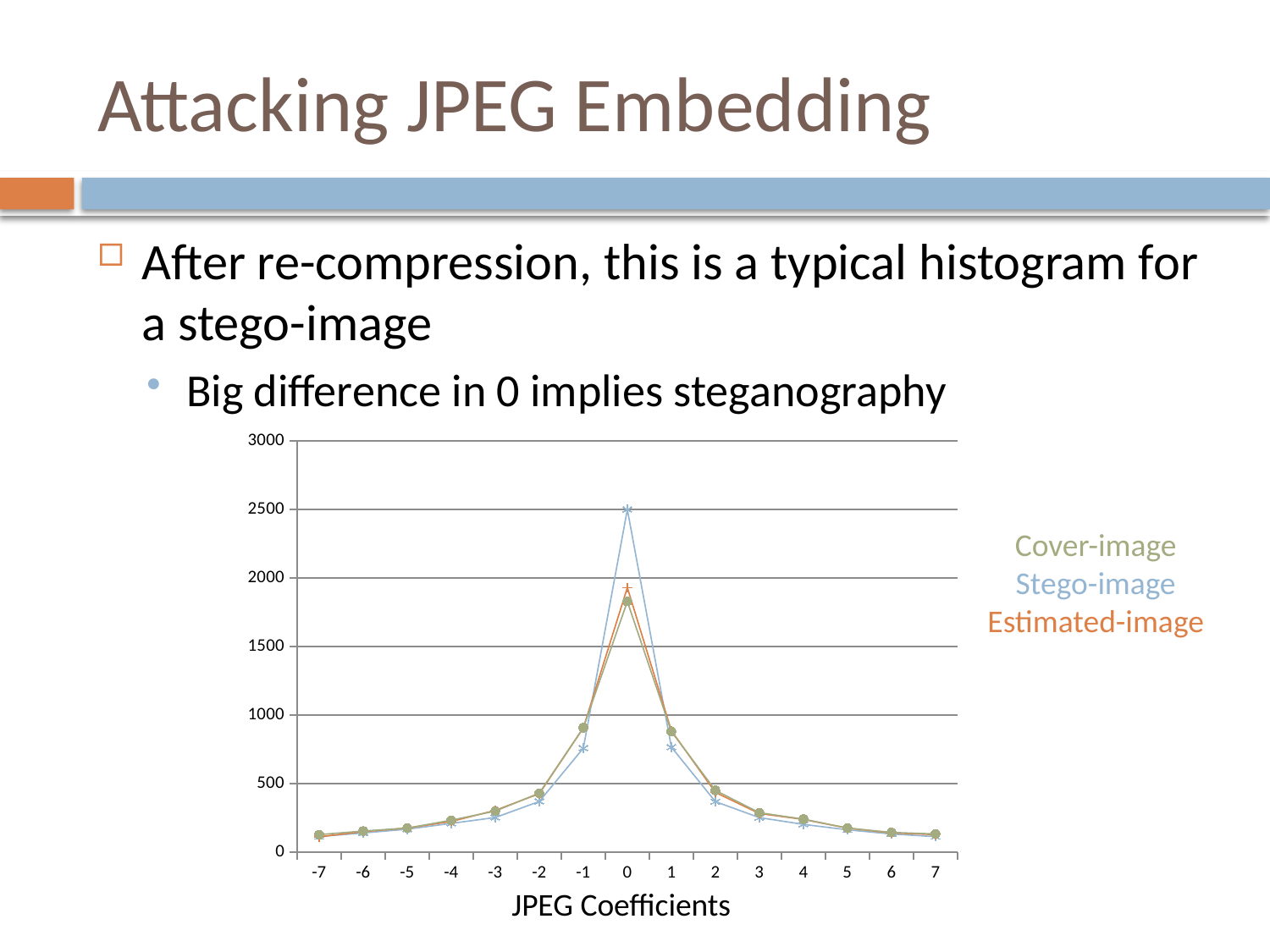

# Attacking JPEG Embedding
After re-compression, this is a typical histogram for a stego-image
Big difference in 0 implies steganography

### Chart

| Category |  |  |  |
|---|---|---|---|
| -7 | 113.0 | 111.0 | 127.0 |
| -6 | 139.0 | 149.0 | 153.0 |
| -5 | 167.0 | 175.0 | 175.0 |
| -4 | 209.0 | 223.0 | 232.0 |
| -3 | 252.0 | 304.0 | 299.0 |
| -2 | 369.0 | 426.0 | 430.0 |
| -1 | 758.0 | 906.0 | 907.0 |
| 0 | 2500.0 | 1930.0 | 1829.0 |
| 1 | 766.0 | 886.0 | 880.0 |
| 2 | 368.0 | 435.0 | 450.0 |
| 3 | 251.0 | 281.0 | 287.0 |
| 4 | 202.0 | 238.0 | 240.0 |
| 5 | 162.0 | 174.0 | 175.0 |
| 6 | 132.0 | 139.0 | 143.0 |
| 7 | 112.0 | 127.0 | 132.0 |
Cover-image
Stego-image
Estimated-image
JPEG Coefficients